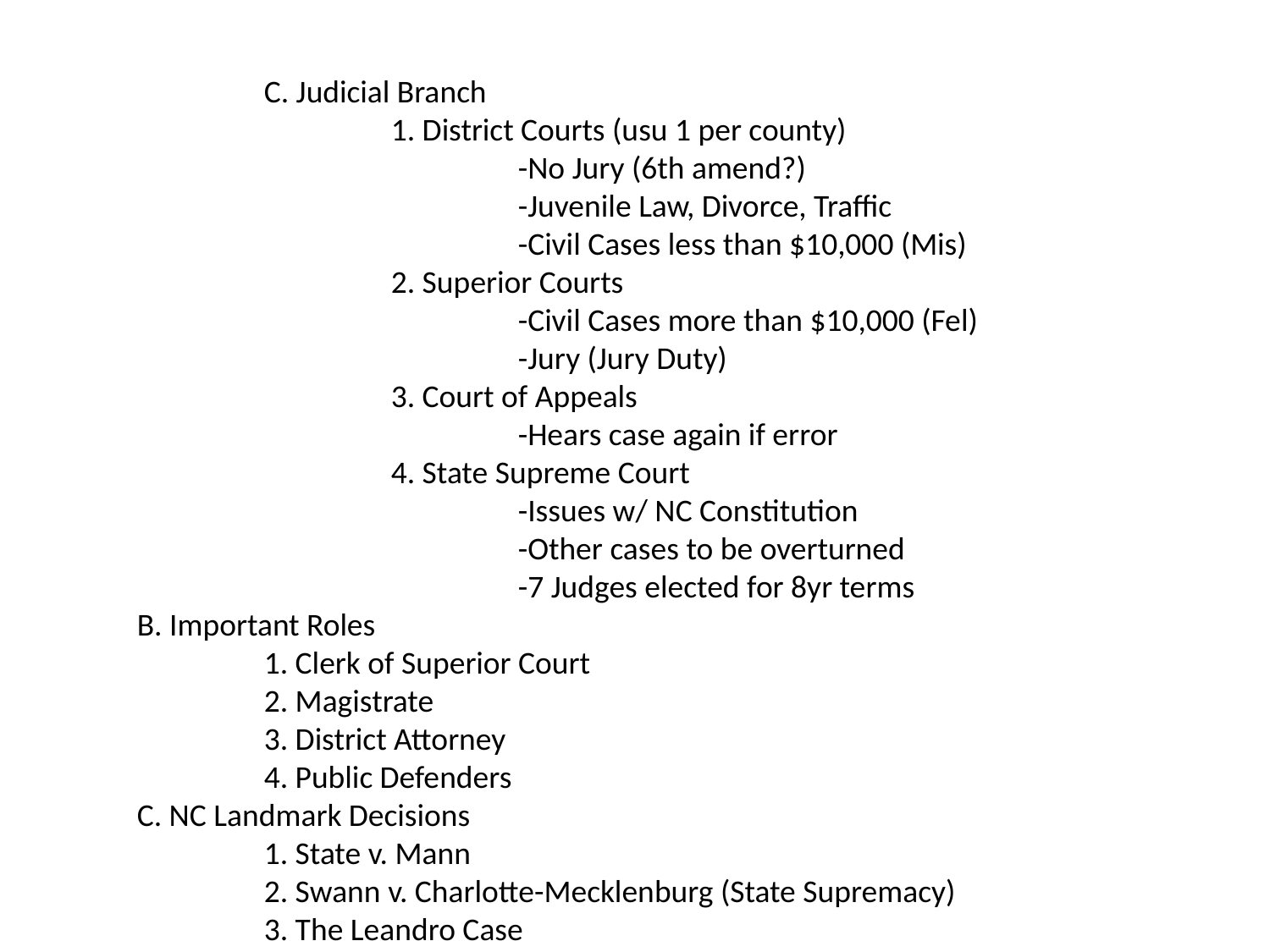

C. Judicial Branch
		1. District Courts (usu 1 per county)
			-No Jury (6th amend?)
			-Juvenile Law, Divorce, Traffic
			-Civil Cases less than $10,000 (Mis)
		2. Superior Courts
			-Civil Cases more than $10,000 (Fel)
			-Jury (Jury Duty)
		3. Court of Appeals
			-Hears case again if error
		4. State Supreme Court
			-Issues w/ NC Constitution
			-Other cases to be overturned
			-7 Judges elected for 8yr terms
B. Important Roles
	1. Clerk of Superior Court
	2. Magistrate
	3. District Attorney
	4. Public Defenders
C. NC Landmark Decisions
	1. State v. Mann
	2. Swann v. Charlotte-Mecklenburg (State Supremacy)
	3. The Leandro Case